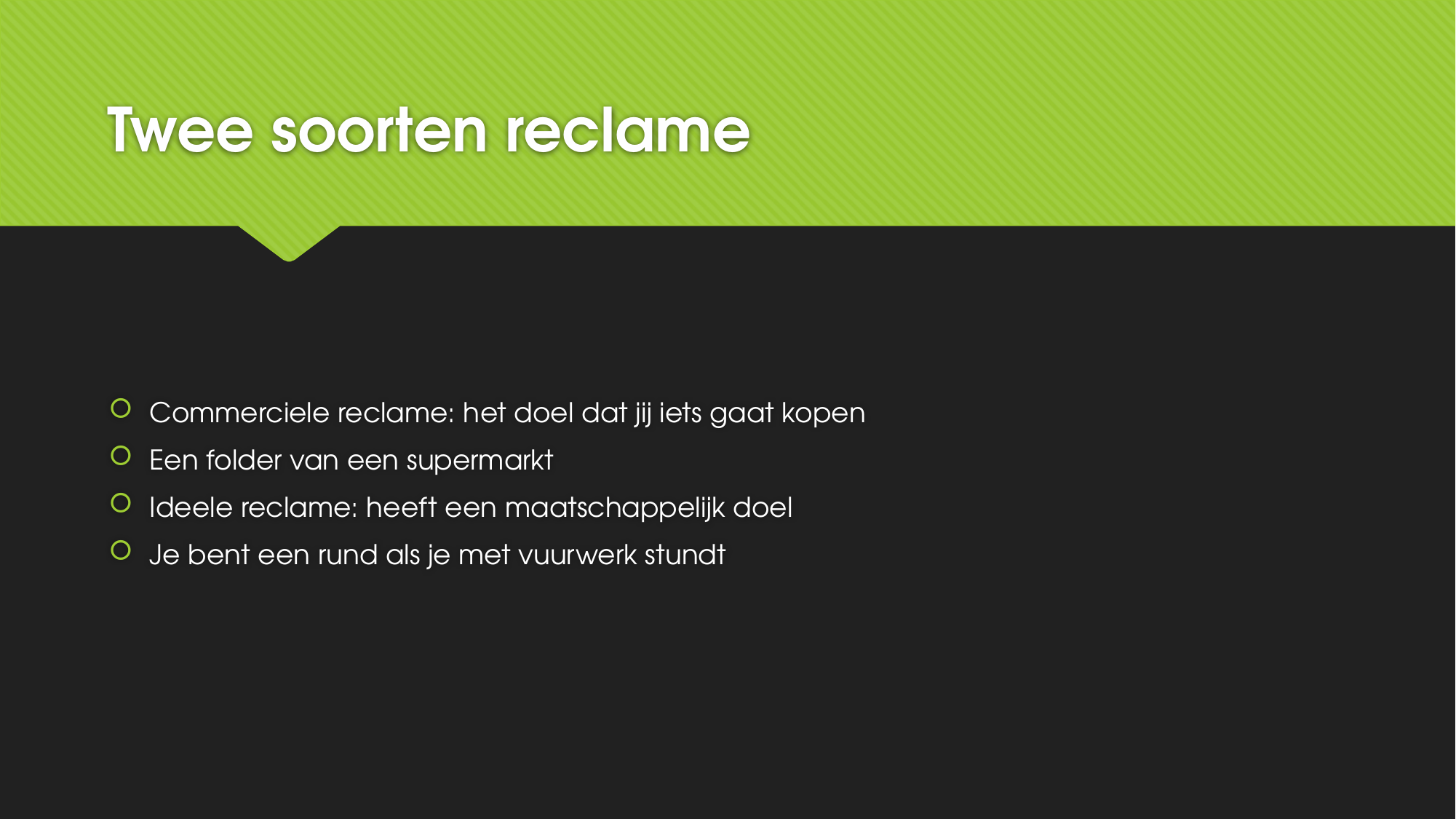

# Twee soorten reclame
Commerciele reclame: het doel dat jij iets gaat kopen
Een folder van een supermarkt
Ideele reclame: heeft een maatschappelijk doel
Je bent een rund als je met vuurwerk stundt